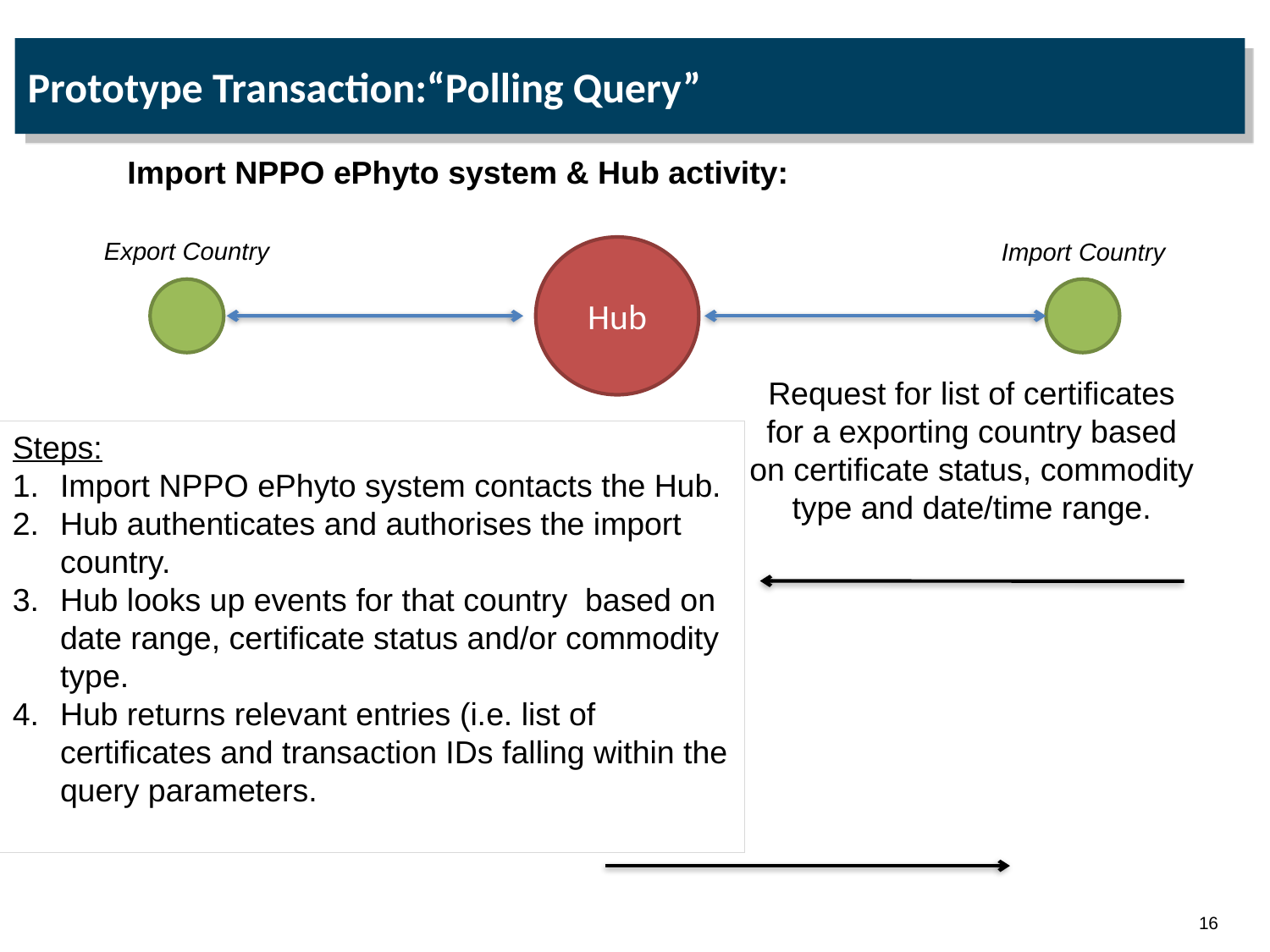

# Prototype Transaction:“Polling Query”
Import NPPO ePhyto system & Hub activity:
Export Country
Import Country
Hub

Request for list of certificates for a exporting country based on certificate status, commodity type and date/time range.
Steps:
Import NPPO ePhyto system contacts the Hub.
Hub authenticates and authorises the import country.
Hub looks up events for that country  based on date range, certificate status and/or commodity type.
Hub returns relevant entries (i.e. list of certificates and transaction IDs falling within the query parameters.